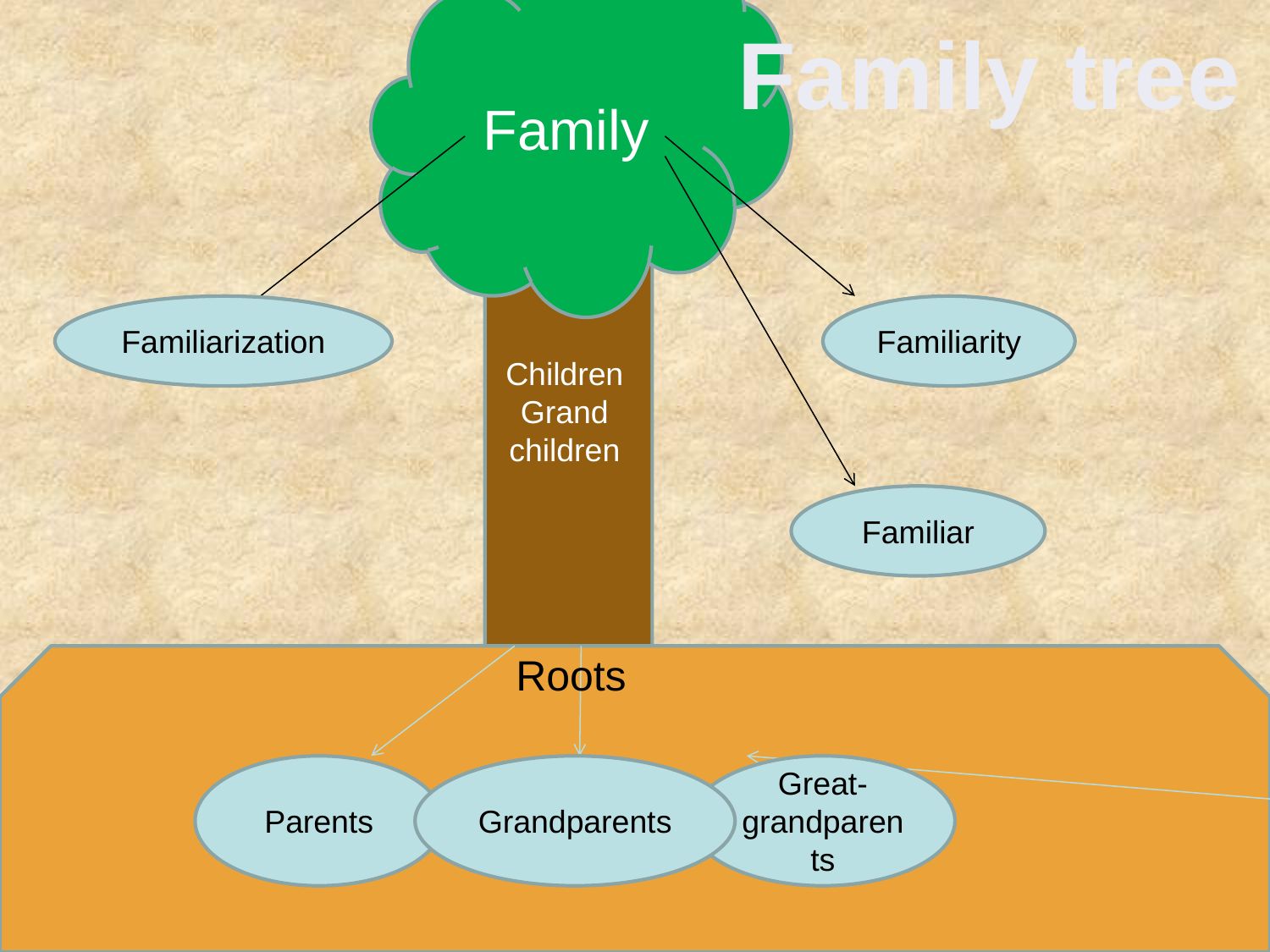

Family
Family tree
#
Children
Grand children
Familiarization
Familiarity
Familiar
Roots

Parents
Grandparents
Great-grandparents